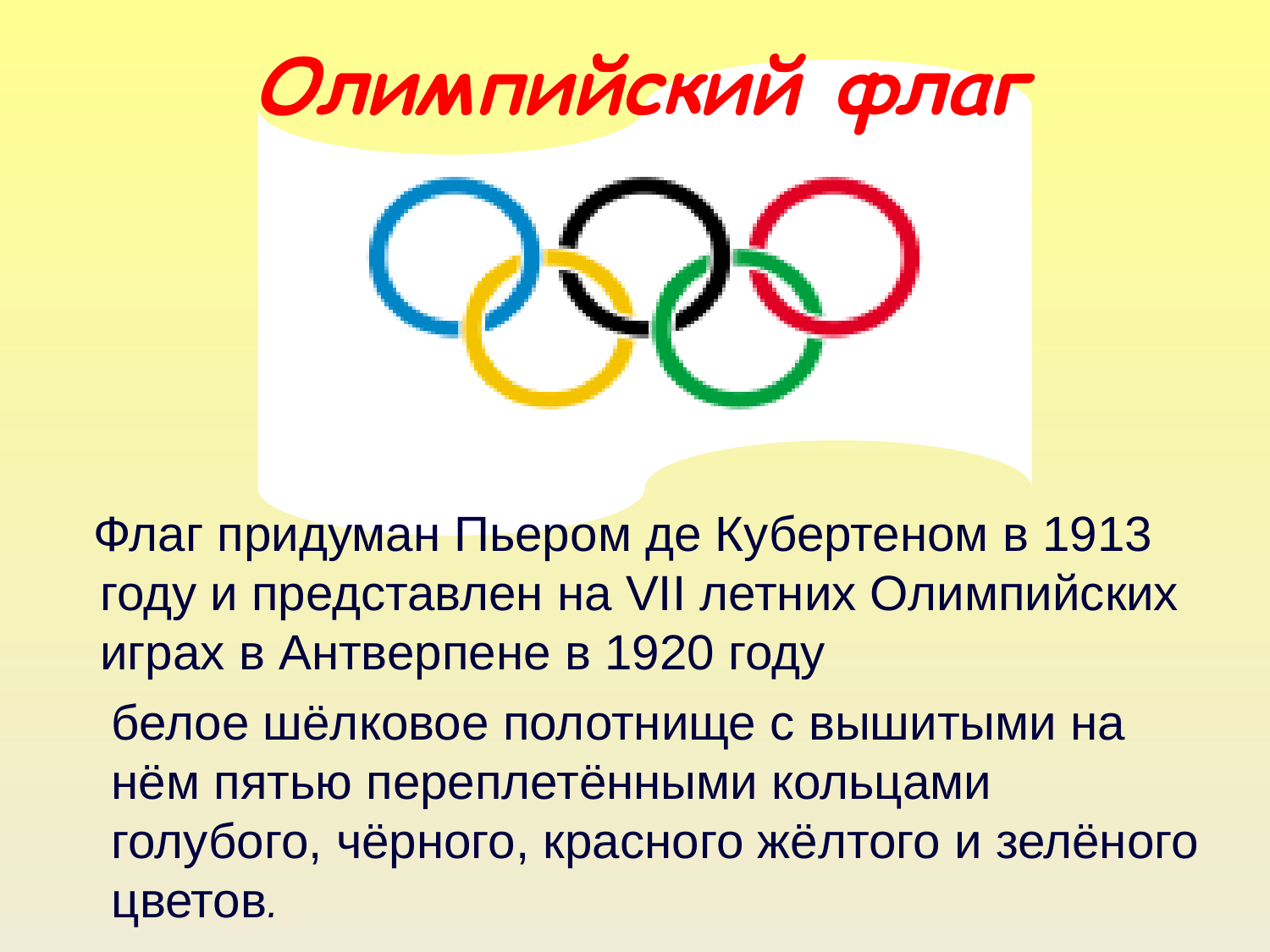

Олимпийский флаг

   Флаг придуман Пьером де Кубертеном в 1913 году и представлен на VII летних Олимпийских играх в Антверпене в 1920 году
белое шёлковое полотнище с вышитыми на нём пятью переплетёнными кольцами
голубого, чёрного, красного жёлтого и зелёного цветов.